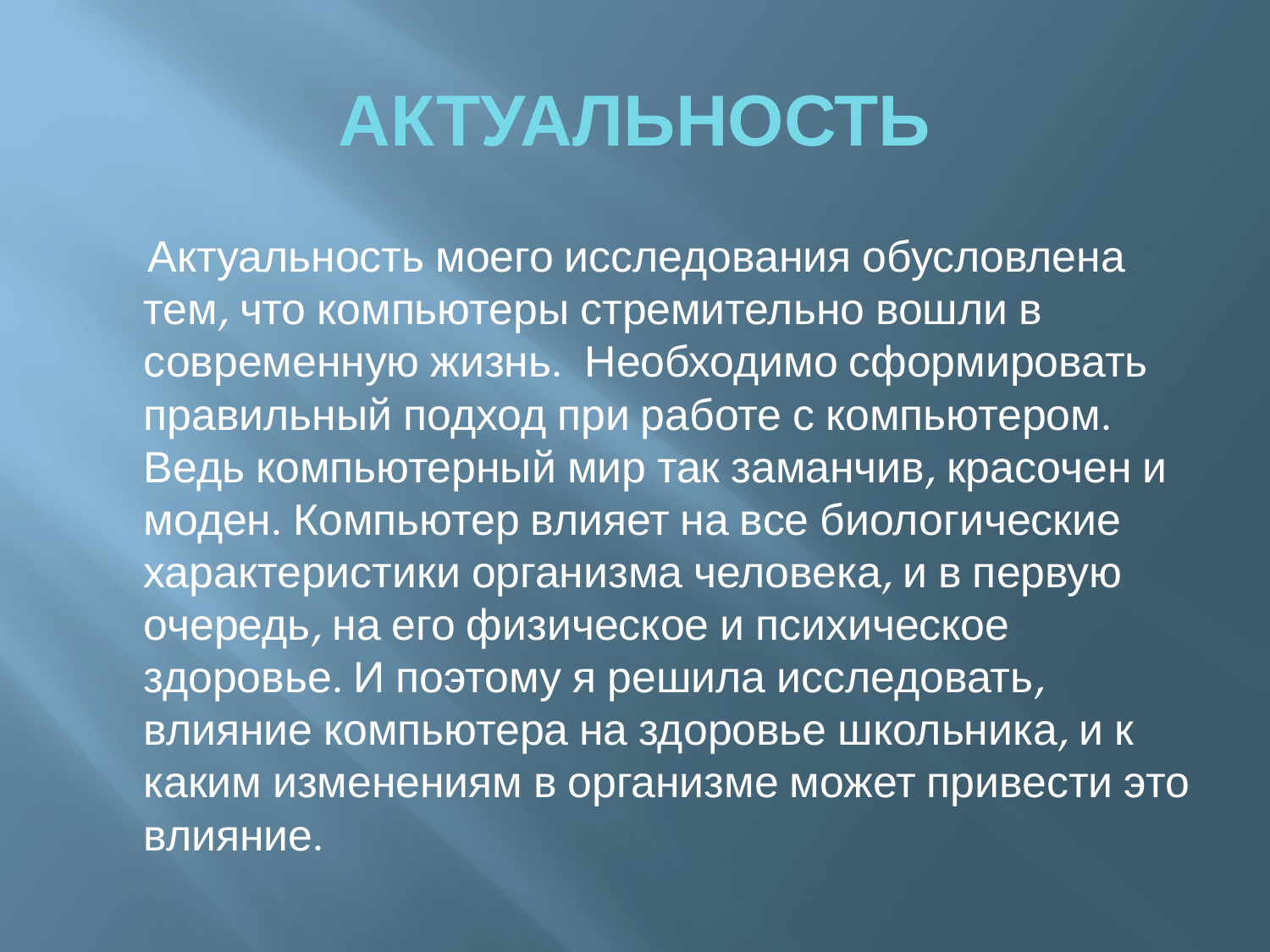

# АКТУАЛЬНОСТЬ
     Актуальность моего исследования обусловлена тем, что компьютеры стремительно вошли в современную жизнь.  Необходимо сформировать правильный подход при работе с компьютером. Ведь компьютерный мир так заманчив, красочен и моден. Компьютер влияет на все биологические характеристики организма человека, и в первую очередь, на его физическое и психическое здоровье. И поэтому я решила исследовать, влияние компьютера на здоровье школьника, и к каким изменениям в организме может привести это влияние.